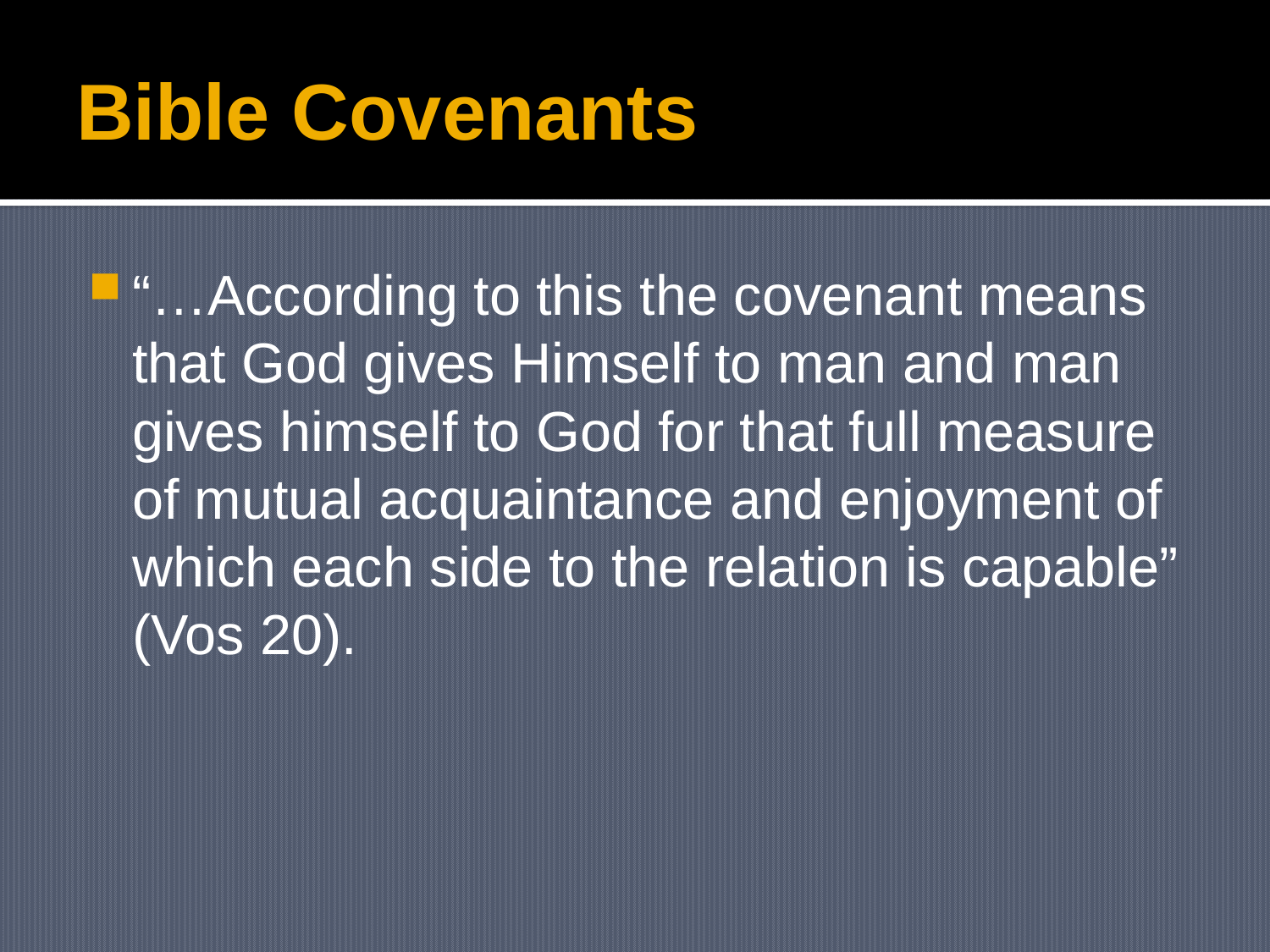

# Bible Covenants
“…According to this the covenant means that God gives Himself to man and man gives himself to God for that full measure of mutual acquaintance and enjoyment of which each side to the relation is capable” (Vos 20).